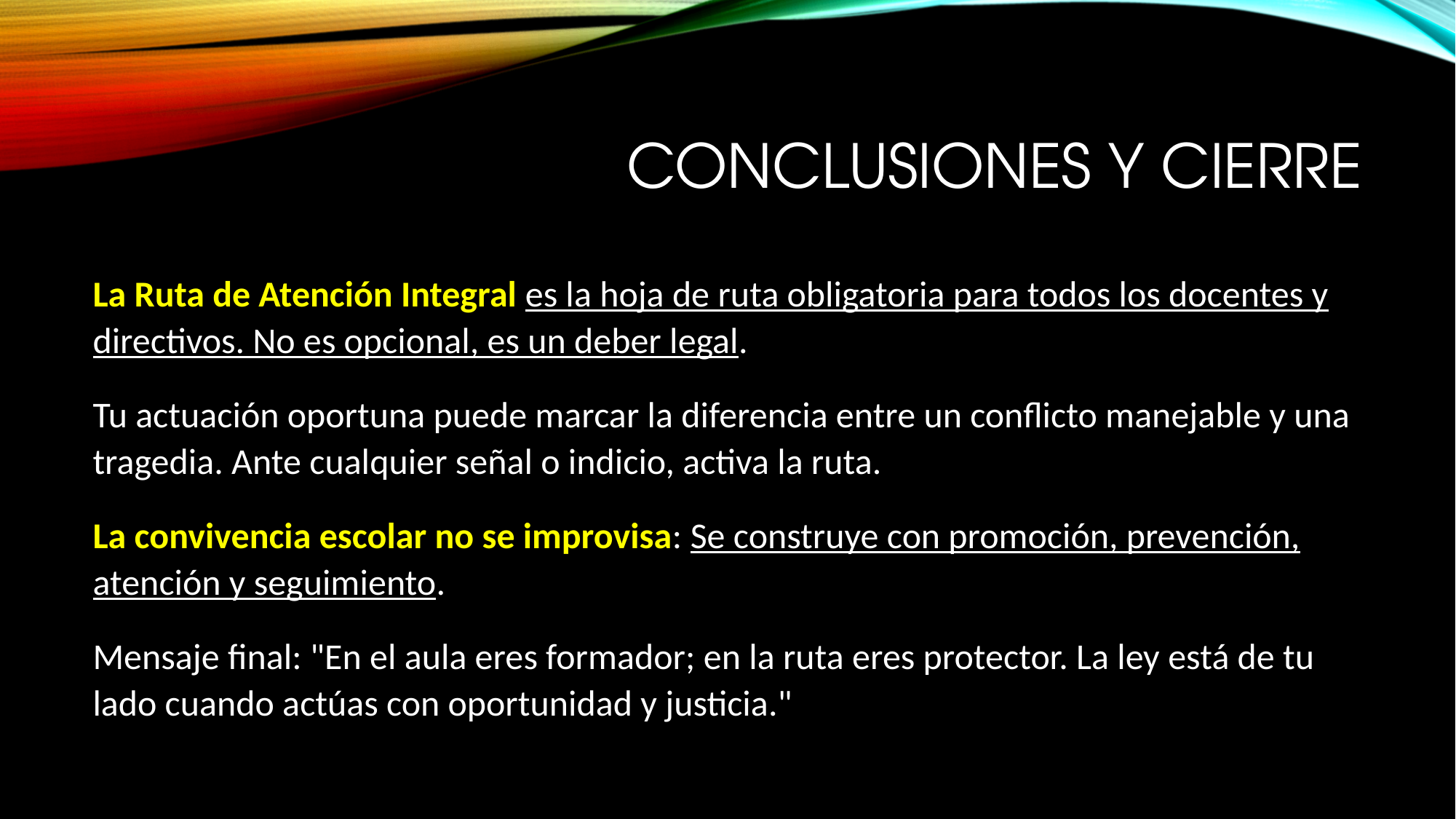

# Conclusiones y Cierre
La Ruta de Atención Integral es la hoja de ruta obligatoria para todos los docentes y directivos. No es opcional, es un deber legal.
Tu actuación oportuna puede marcar la diferencia entre un conflicto manejable y una tragedia. Ante cualquier señal o indicio, activa la ruta.
La convivencia escolar no se improvisa: Se construye con promoción, prevención, atención y seguimiento.
Mensaje final: "En el aula eres formador; en la ruta eres protector. La ley está de tu lado cuando actúas con oportunidad y justicia."